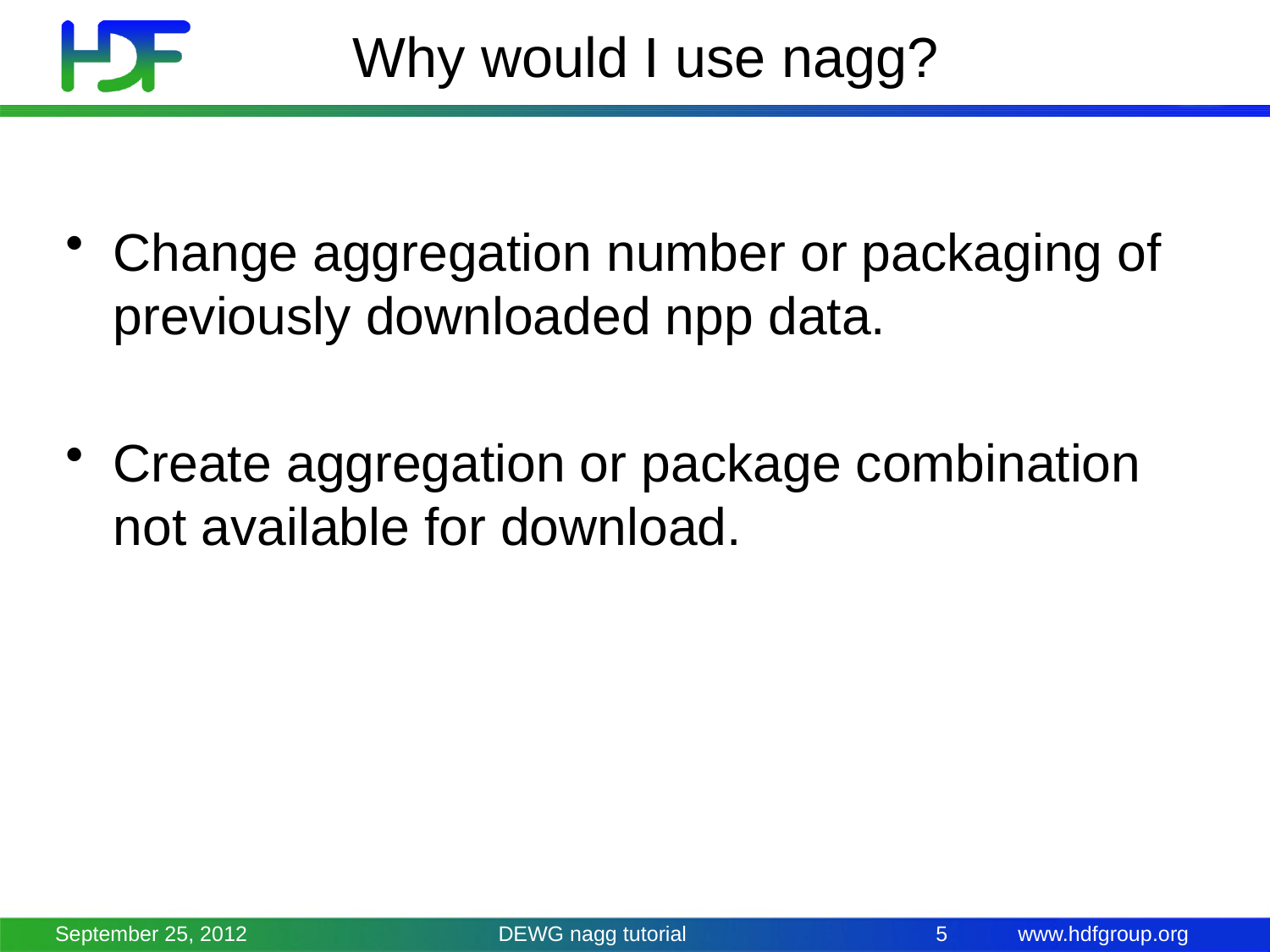

# Why would I use nagg?

Change aggregation number or packaging of previously downloaded npp data.

Create aggregation or package combination not available for download.

September 25, 2012
DEWG nagg tutorial
5